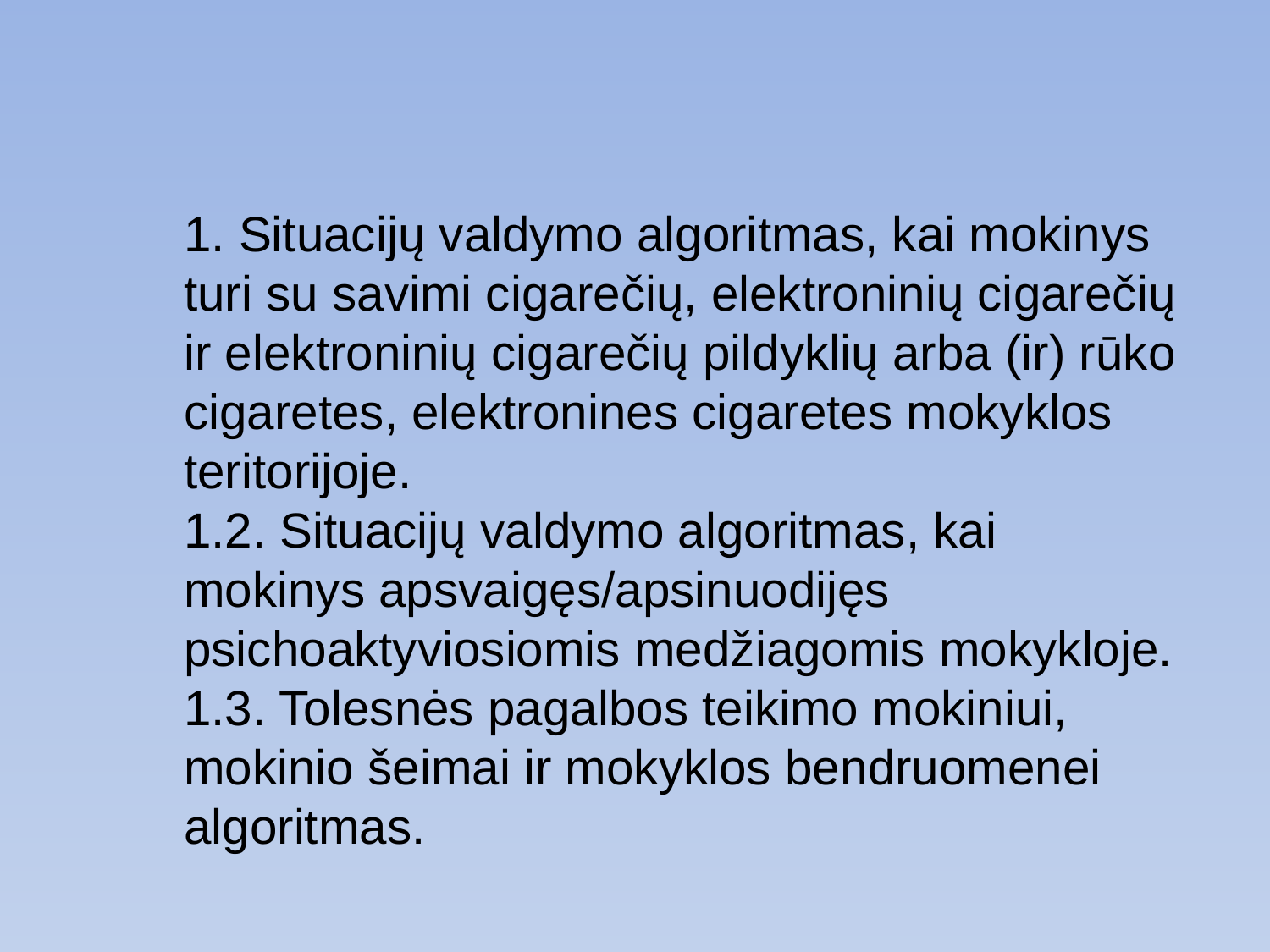

1. Situacijų valdymo algoritmas, kai mokinys turi su savimi cigarečių, elektroninių cigarečių ir elektroninių cigarečių pildyklių arba (ir) rūko cigaretes, elektronines cigaretes mokyklos teritorijoje.
1.2. Situacijų valdymo algoritmas, kai mokinys apsvaigęs/apsinuodijęs psichoaktyviosiomis medžiagomis mokykloje.
1.3. Tolesnės pagalbos teikimo mokiniui, mokinio šeimai ir mokyklos bendruomenei algoritmas.